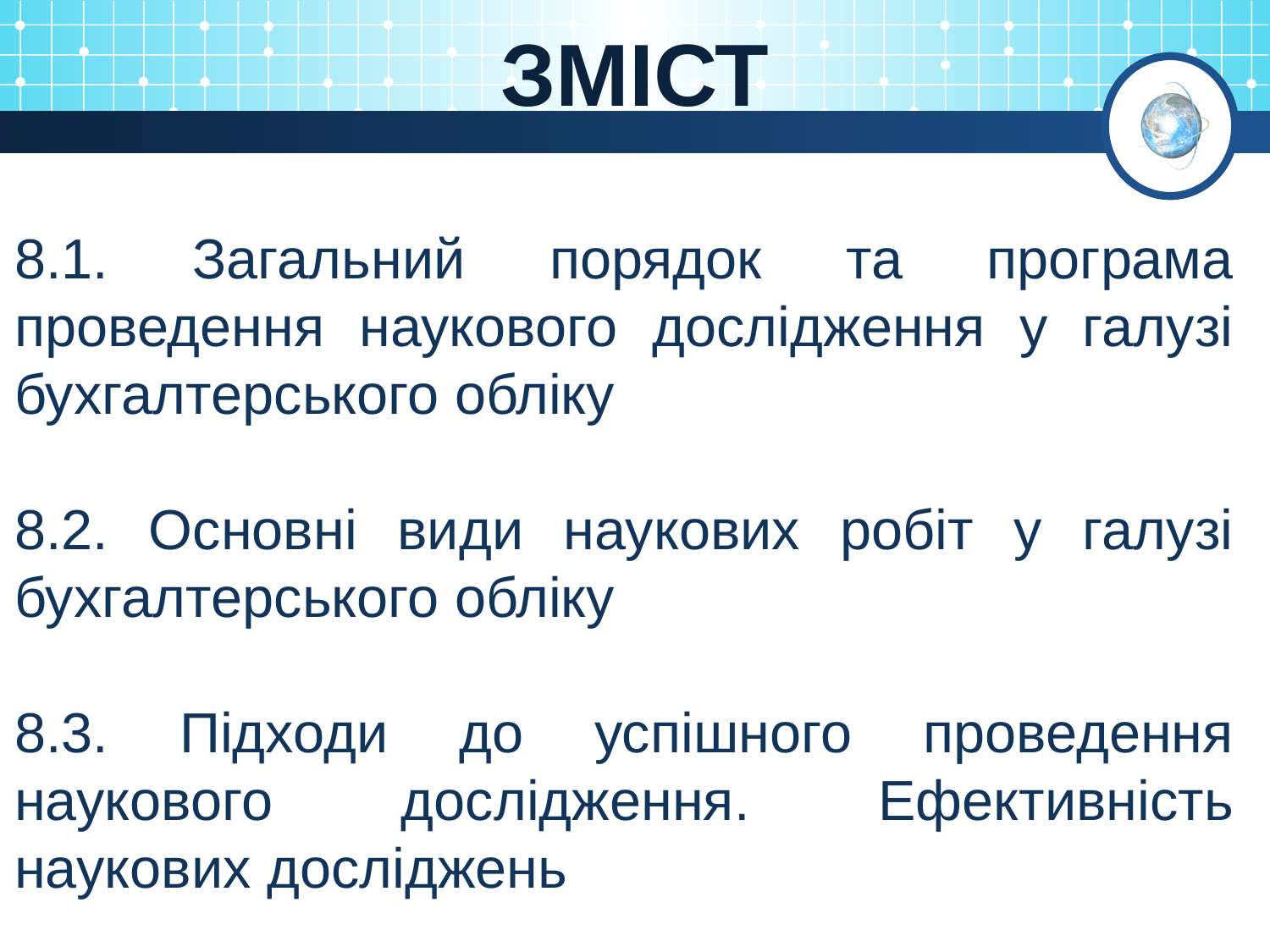

# ЗМІСТ
8.1. Загальний порядок та програма проведення наукового дослідження у галузі бухгалтерського обліку

8.2. Основні види наукових робіт у галузі бухгалтерського обліку

8.3. Підходи до успішного проведення наукового дослідження. Ефективність наукових досліджень